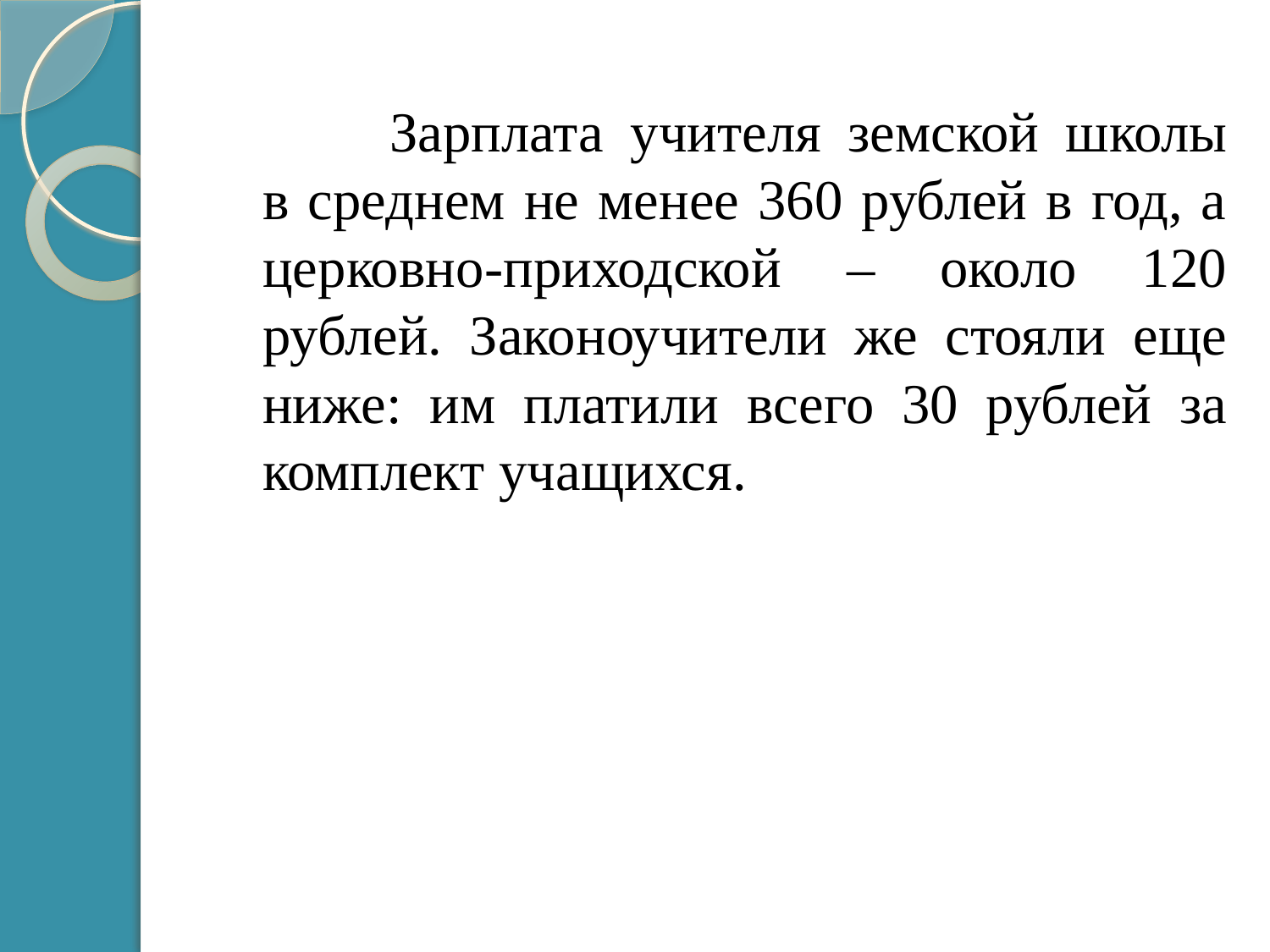

Зарплата учителя земской школы в среднем не менее 360 рублей в год, а церковно-приходской – около 120 рублей. Законоучители же стояли еще ниже: им платили всего 30 рублей за комплект учащихся.